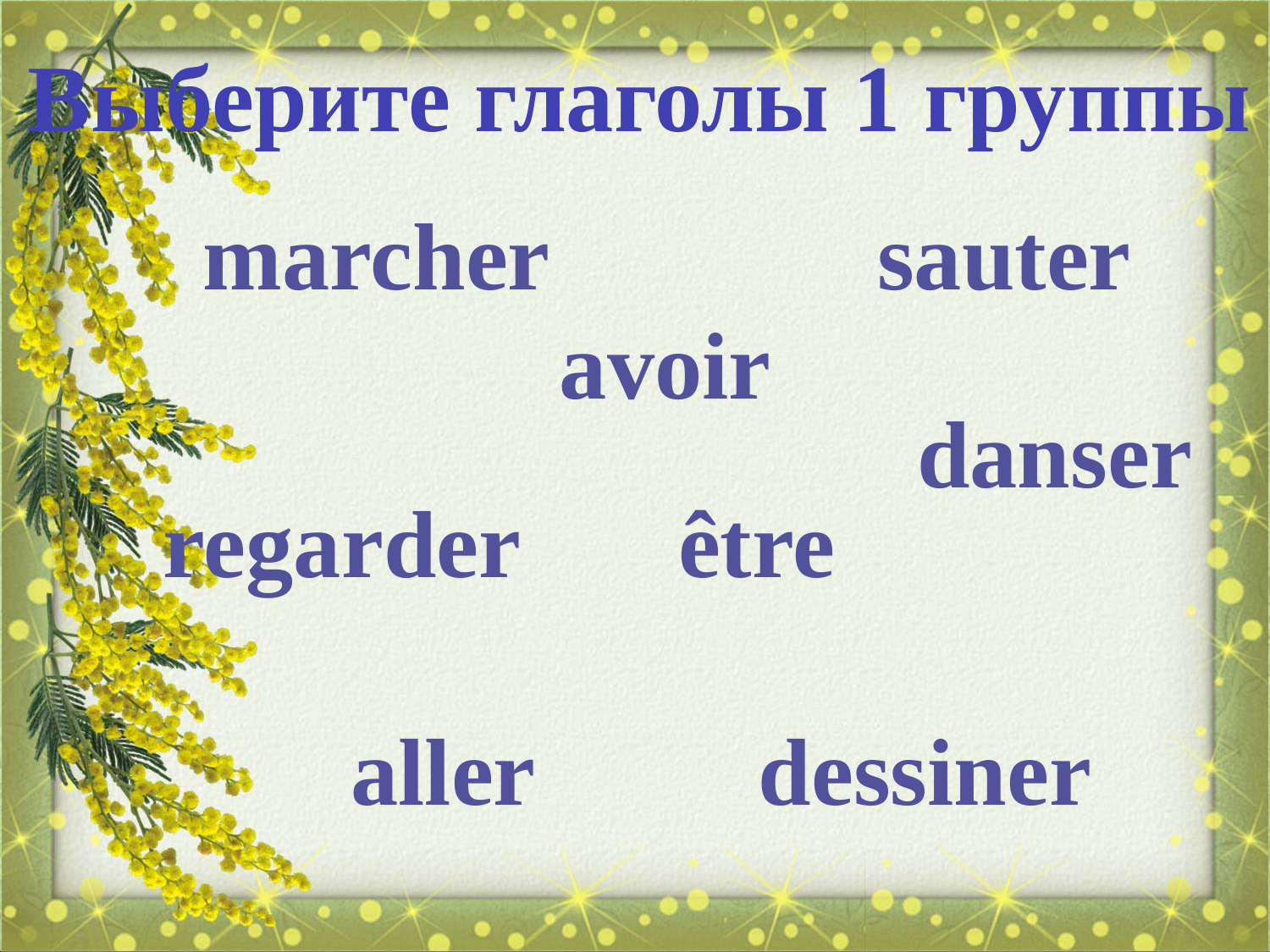

Выберите глаголы 1 группы
marcher
sauter
avoir
danser
regarder
être
aller
dessiner